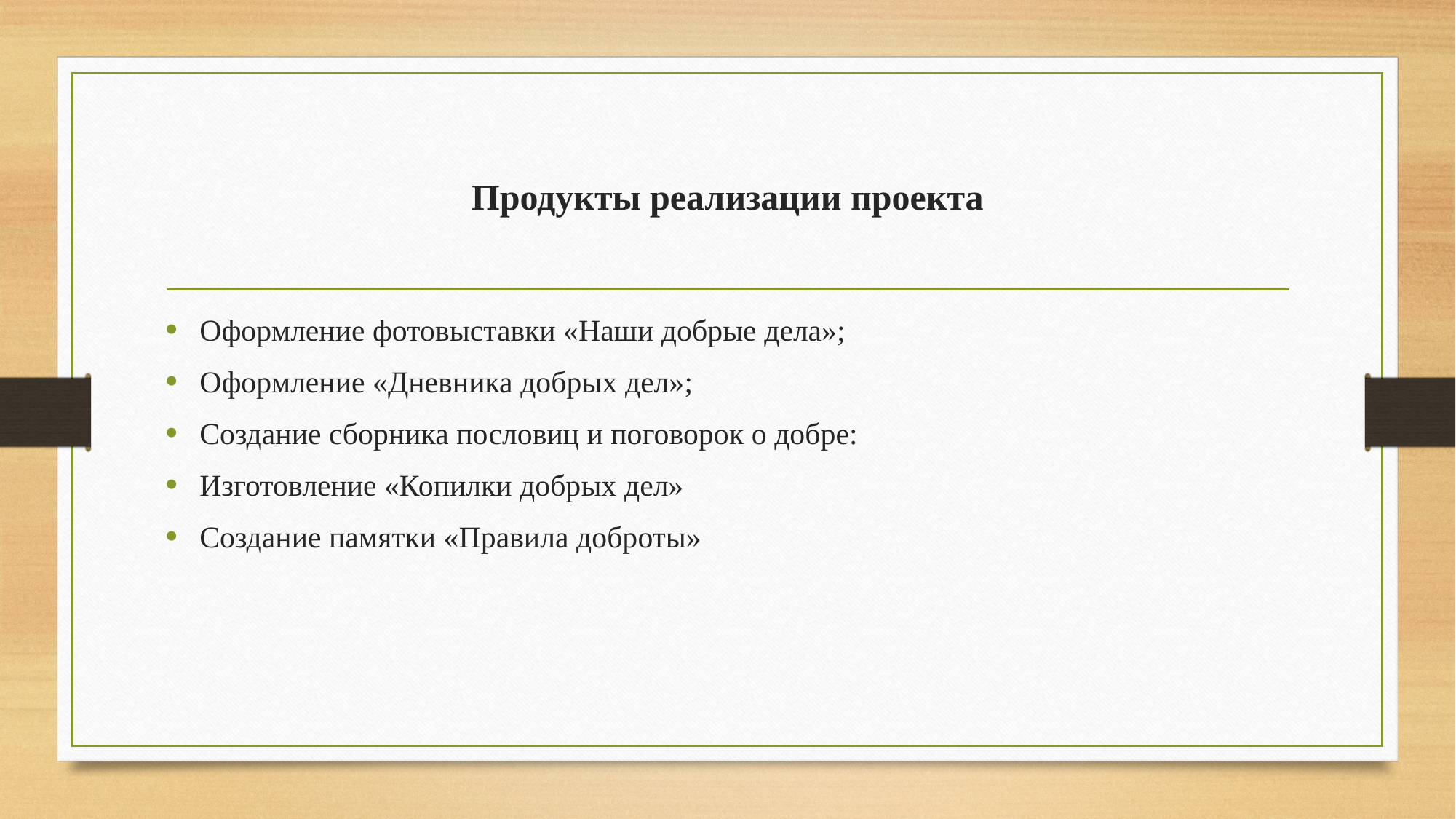

# Продукты реализации проекта
Оформление фотовыставки «Наши добрые дела»;
Оформление «Дневника добрых дел»;
Создание сборника пословиц и поговорок о добре:
Изготовление «Копилки добрых дел»
Создание памятки «Правила доброты»